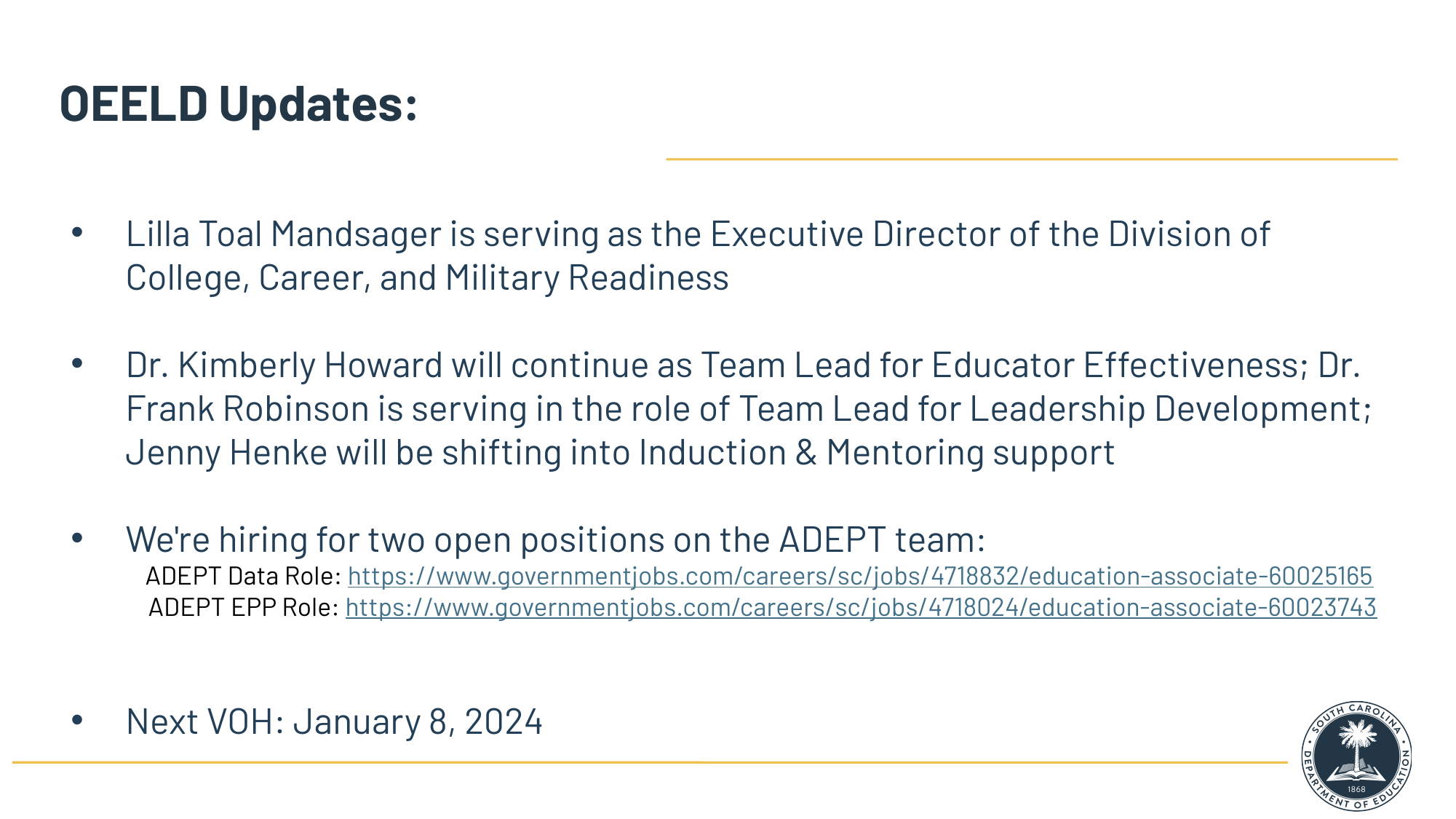

OEELD Updates:

Lilla Toal Mandsager is serving as the Executive Director of the Division of College, Career, and Military Readiness

Dr. Kimberly Howard will continue as Team Lead for Educator Effectiveness; Dr. Frank Robinson is serving in the role of Team Lead for Leadership Development; Jenny Henke will be shifting into Induction & Mentoring support

We're hiring for two open positions on the ADEPT team:
    ADEPT Data Role: https://www.governmentjobs.com/careers/sc/jobs/4718832/education-associate-60025165
   ADEPT EPP Role: https://www.governmentjobs.com/careers/sc/jobs/4718024/education-associate-60023743

Next VOH: January 8, 2024